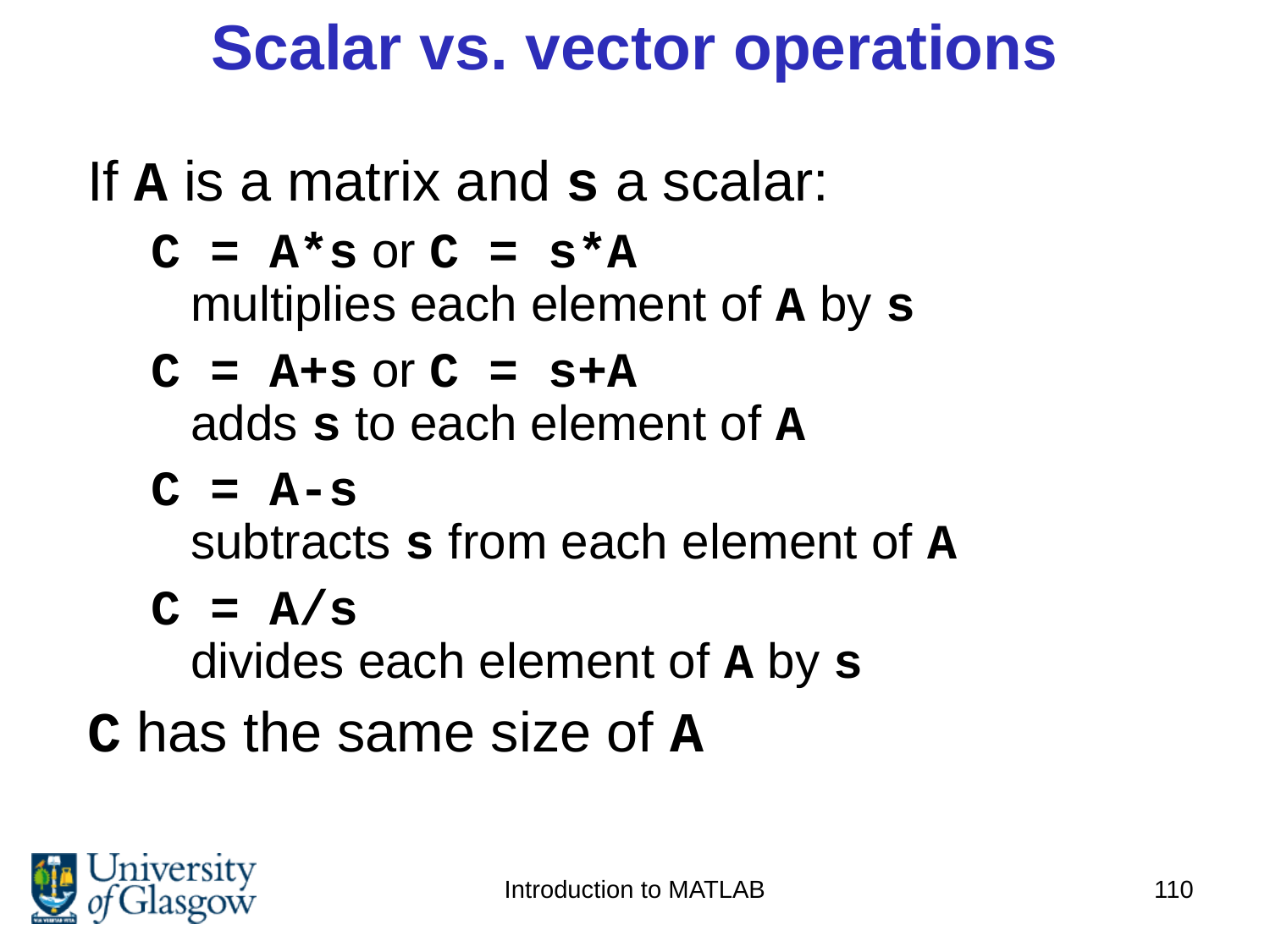

# Scalar vs. vector operations
If A is a matrix and s a scalar:
C = A*s or C = s*A
multiplies each element of A by s
C = A+s or C = s+A
adds s to each element of A
C = A-s
subtracts s from each element of A
C = A/s
divides each element of A by s
C has the same size of A
Introduction to MATLAB
110